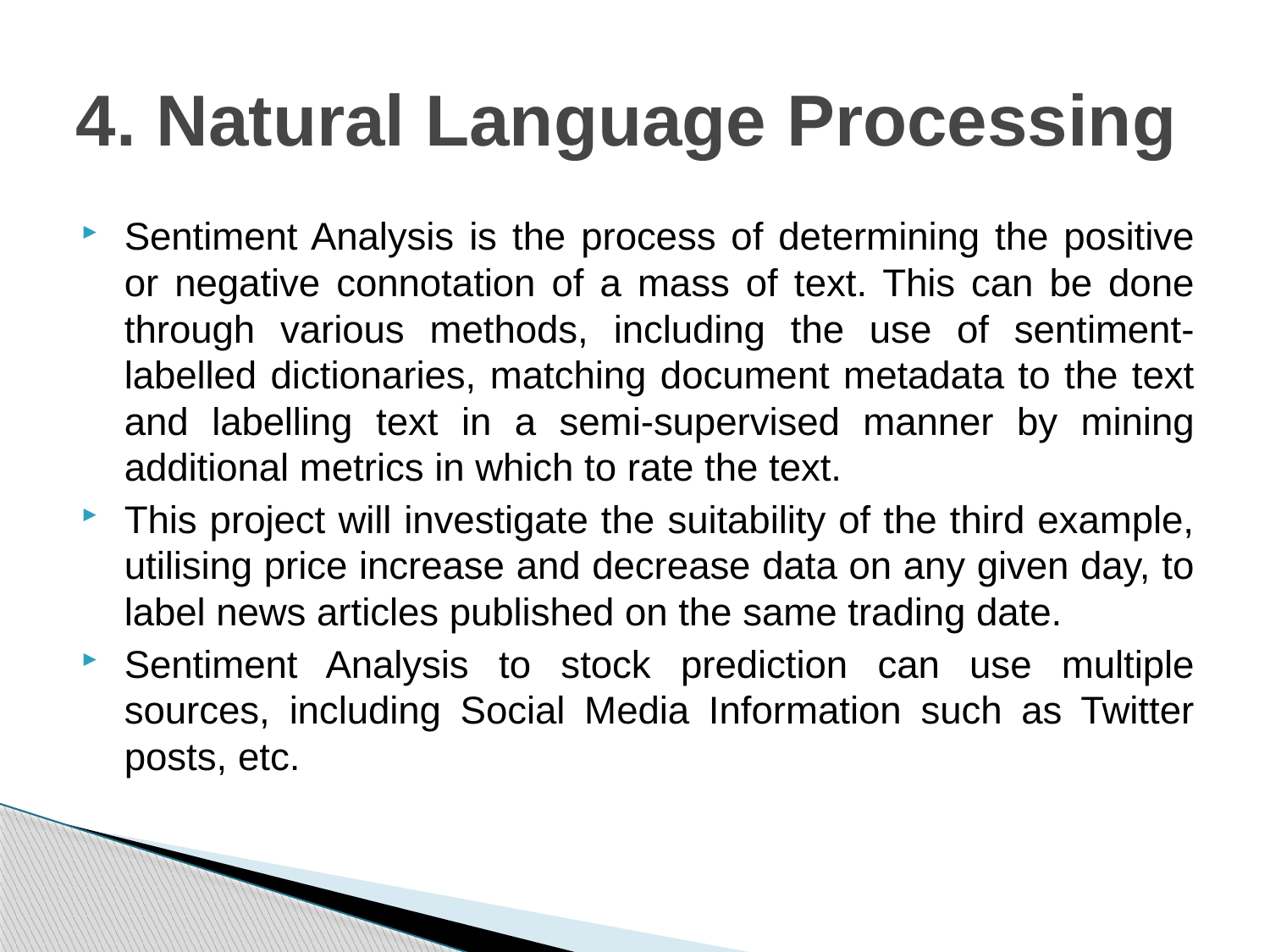

# 4. Natural Language Processing
Sentiment Analysis is the process of determining the positive or negative connotation of a mass of text. This can be done through various methods, including the use of sentiment-labelled dictionaries, matching document metadata to the text and labelling text in a semi-supervised manner by mining additional metrics in which to rate the text.
This project will investigate the suitability of the third example, utilising price increase and decrease data on any given day, to label news articles published on the same trading date.
Sentiment Analysis to stock prediction can use multiple sources, including Social Media Information such as Twitter posts, etc.